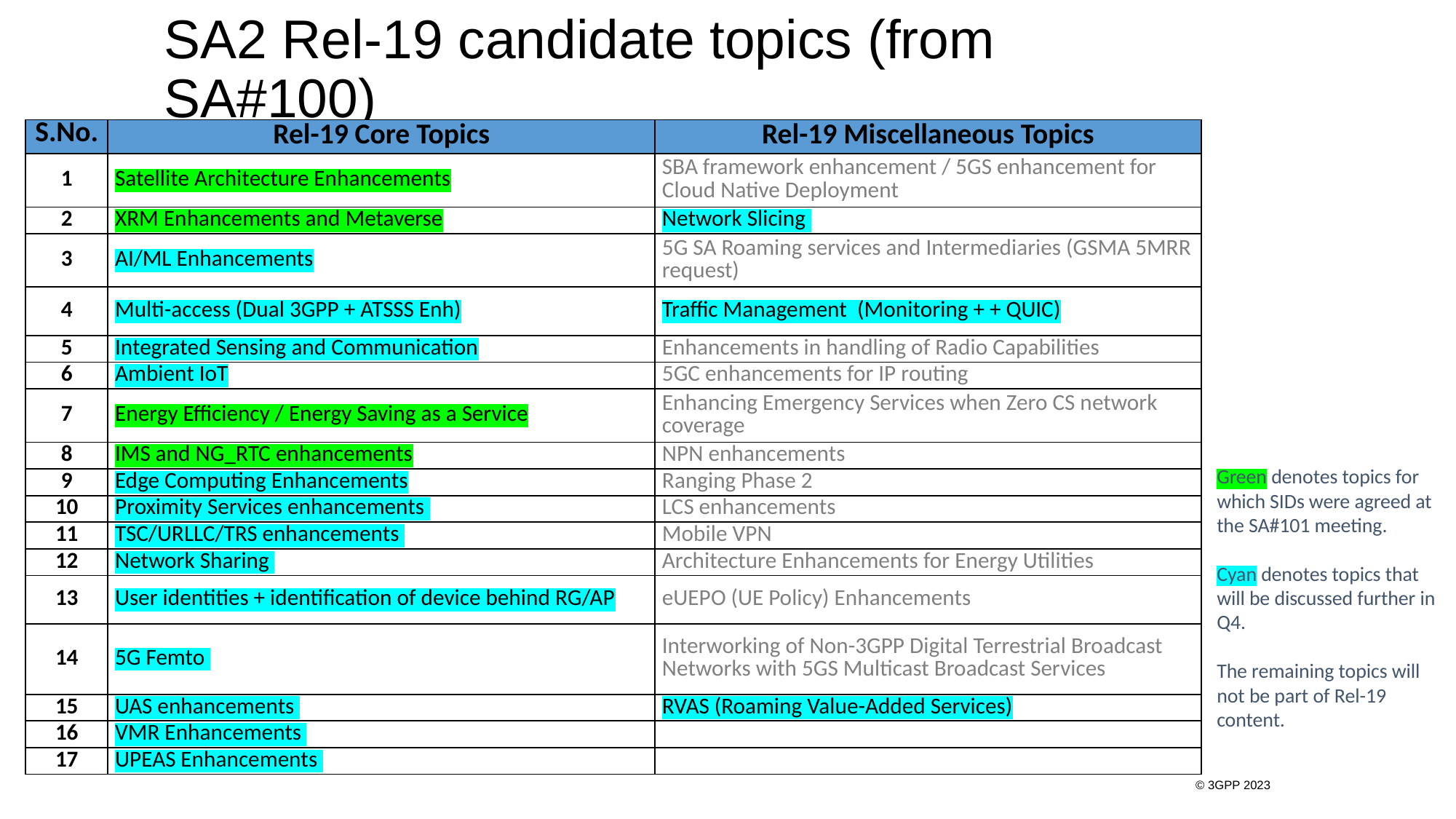

# SA2 Rel-19 candidate topics (from SA#100)
| S.No. | Rel-19 Core Topics | Rel-19 Miscellaneous Topics |
| --- | --- | --- |
| 1 | Satellite Architecture Enhancements | SBA framework enhancement / 5GS enhancement for Cloud Native Deployment |
| 2 | XRM Enhancements and Metaverse | Network Slicing |
| 3 | AI/ML Enhancements | 5G SA Roaming services and Intermediaries (GSMA 5MRR request) |
| 4 | Multi-access (Dual 3GPP + ATSSS Enh) | Traffic Management  (Monitoring + + QUIC) |
| 5 | Integrated Sensing and Communication | Enhancements in handling of Radio Capabilities |
| 6 | Ambient IoT | 5GC enhancements for IP routing |
| 7 | Energy Efficiency / Energy Saving as a Service | Enhancing Emergency Services when Zero CS network coverage |
| 8 | IMS and NG\_RTC enhancements | NPN enhancements |
| 9 | Edge Computing Enhancements | Ranging Phase 2 |
| 10 | Proximity Services enhancements | LCS enhancements |
| 11 | TSC/URLLC/TRS enhancements | Mobile VPN |
| 12 | Network Sharing | Architecture Enhancements for Energy Utilities |
| 13 | User identities + identification of device behind RG/AP | eUEPO (UE Policy) Enhancements |
| 14 | 5G Femto | Interworking of Non-3GPP Digital Terrestrial Broadcast Networks with 5GS Multicast Broadcast Services |
| 15 | UAS enhancements | RVAS (Roaming Value-Added Services) |
| 16 | VMR Enhancements |  |
| 17 | UPEAS Enhancements |  |
Green denotes topics for which SIDs were agreed at the SA#101 meeting.

Cyan denotes topics that will be discussed further in Q4.

The remaining topics will not be part of Rel-19 content.